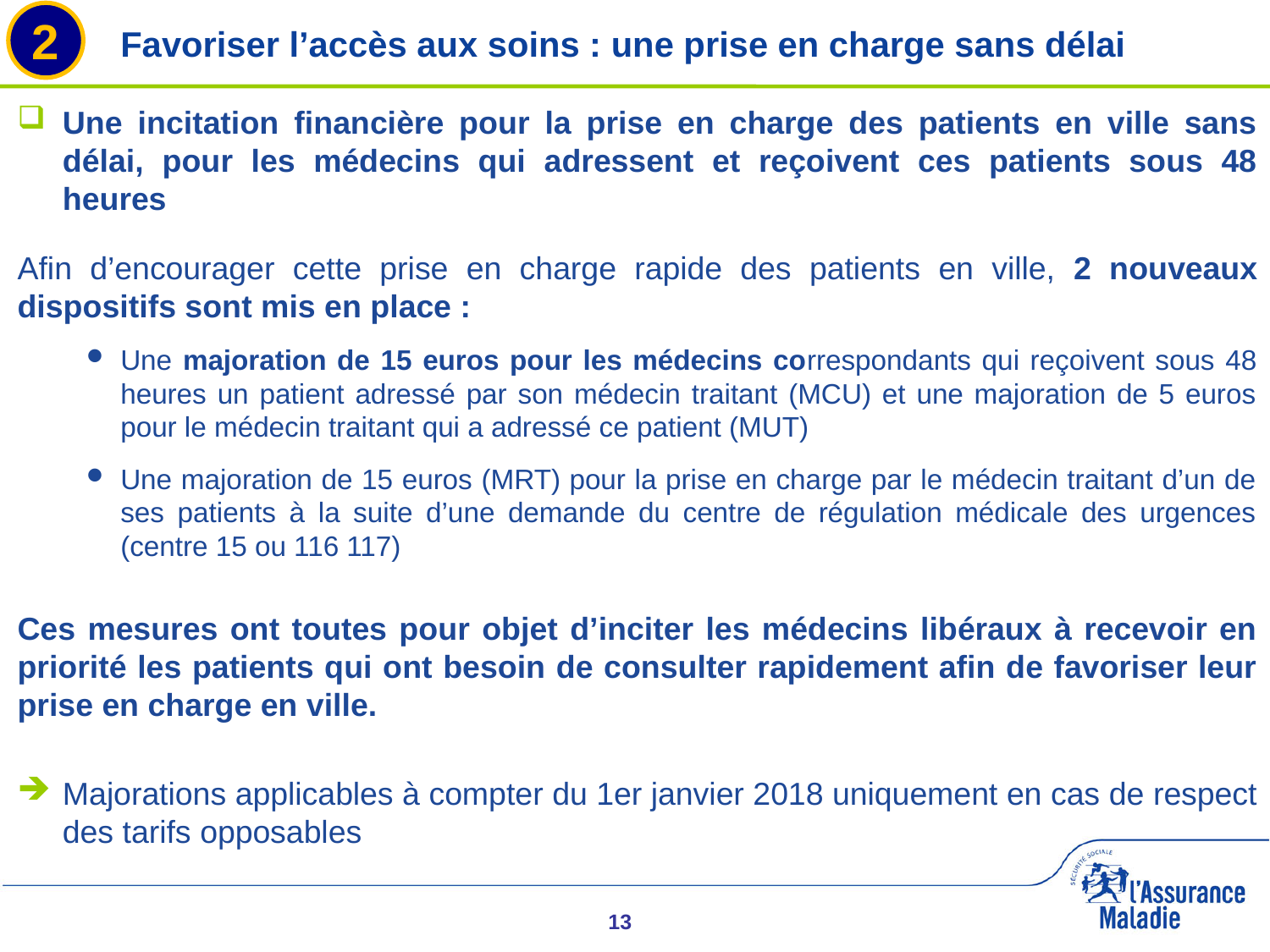

2
# Favoriser l’accès aux soins : une prise en charge sans délai
Une incitation financière pour la prise en charge des patients en ville sans délai, pour les médecins qui adressent et reçoivent ces patients sous 48 heures

Afin d’encourager cette prise en charge rapide des patients en ville, 2 nouveaux dispositifs sont mis en place :

Une majoration de 15 euros pour les médecins correspondants qui reçoivent sous 48 heures un patient adressé par son médecin traitant (MCU) et une majoration de 5 euros pour le médecin traitant qui a adressé ce patient (MUT)

Une majoration de 15 euros (MRT) pour la prise en charge par le médecin traitant d’un de ses patients à la suite d’une demande du centre de régulation médicale des urgences (centre 15 ou 116 117)

Ces mesures ont toutes pour objet d’inciter les médecins libéraux à recevoir en priorité les patients qui ont besoin de consulter rapidement afin de favoriser leur prise en charge en ville.

Majorations applicables à compter du 1er janvier 2018 uniquement en cas de respect des tarifs opposables
13